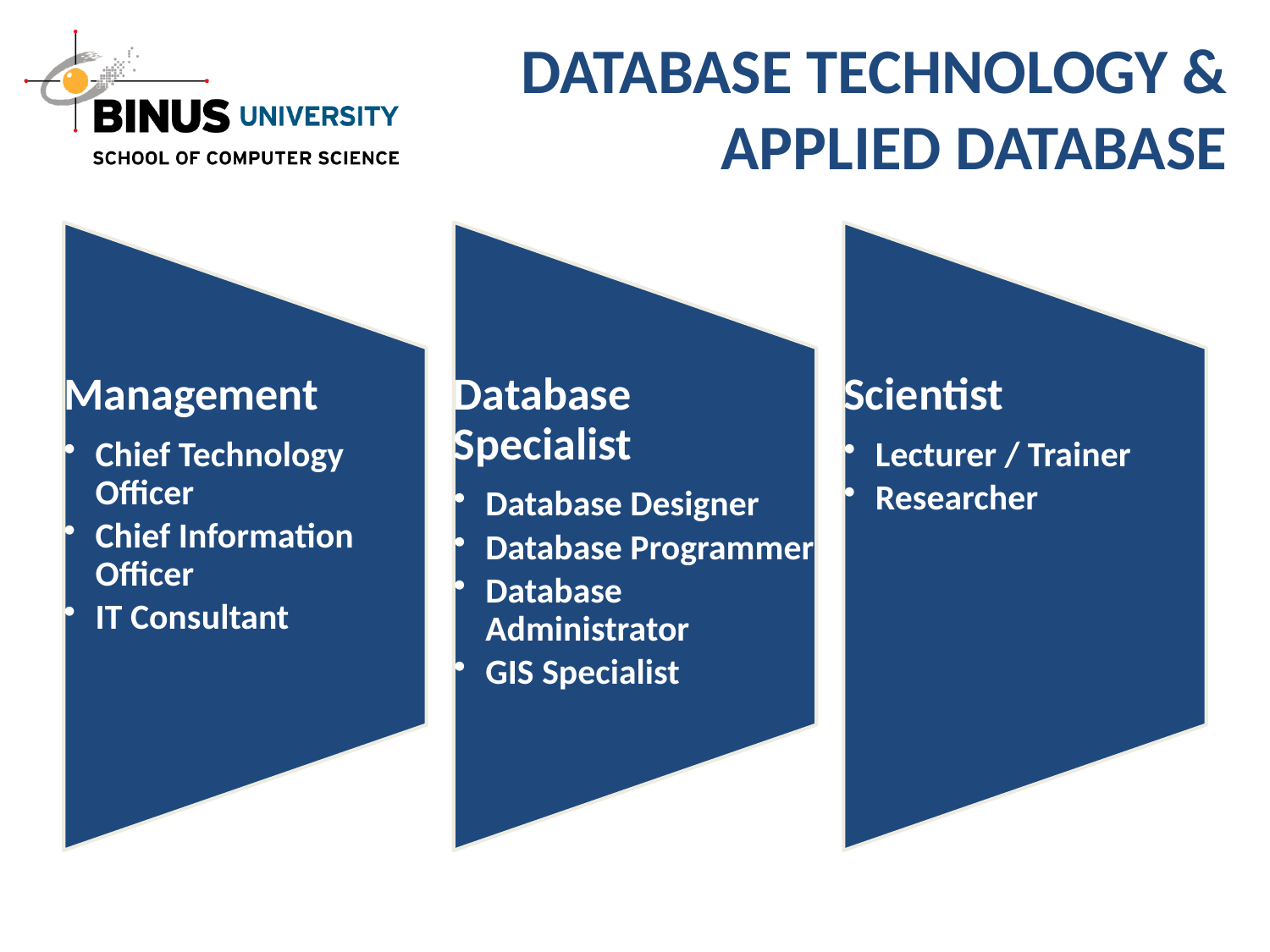

# Database technology & Applied database
Management
Chief Technology Officer
Chief Information Officer
IT Consultant
Database Specialist
Database Designer
Database Programmer
Database Administrator
GIS Specialist
Scientist
Lecturer / Trainer
Researcher